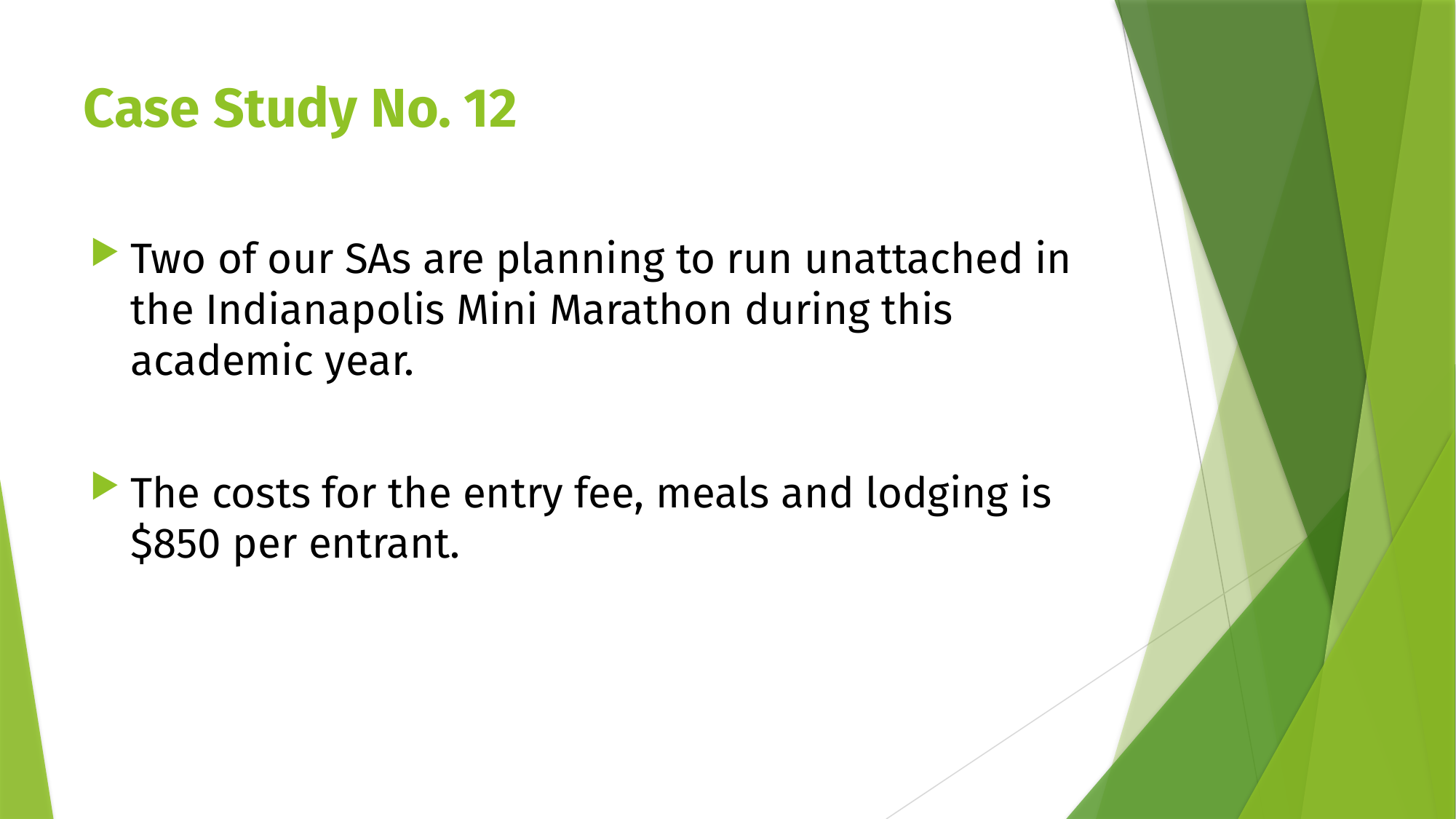

# Case Study No. 12
Two of our SAs are planning to run unattached in the Indianapolis Mini Marathon during this academic year.

The costs for the entry fee, meals and lodging is $850 per entrant.